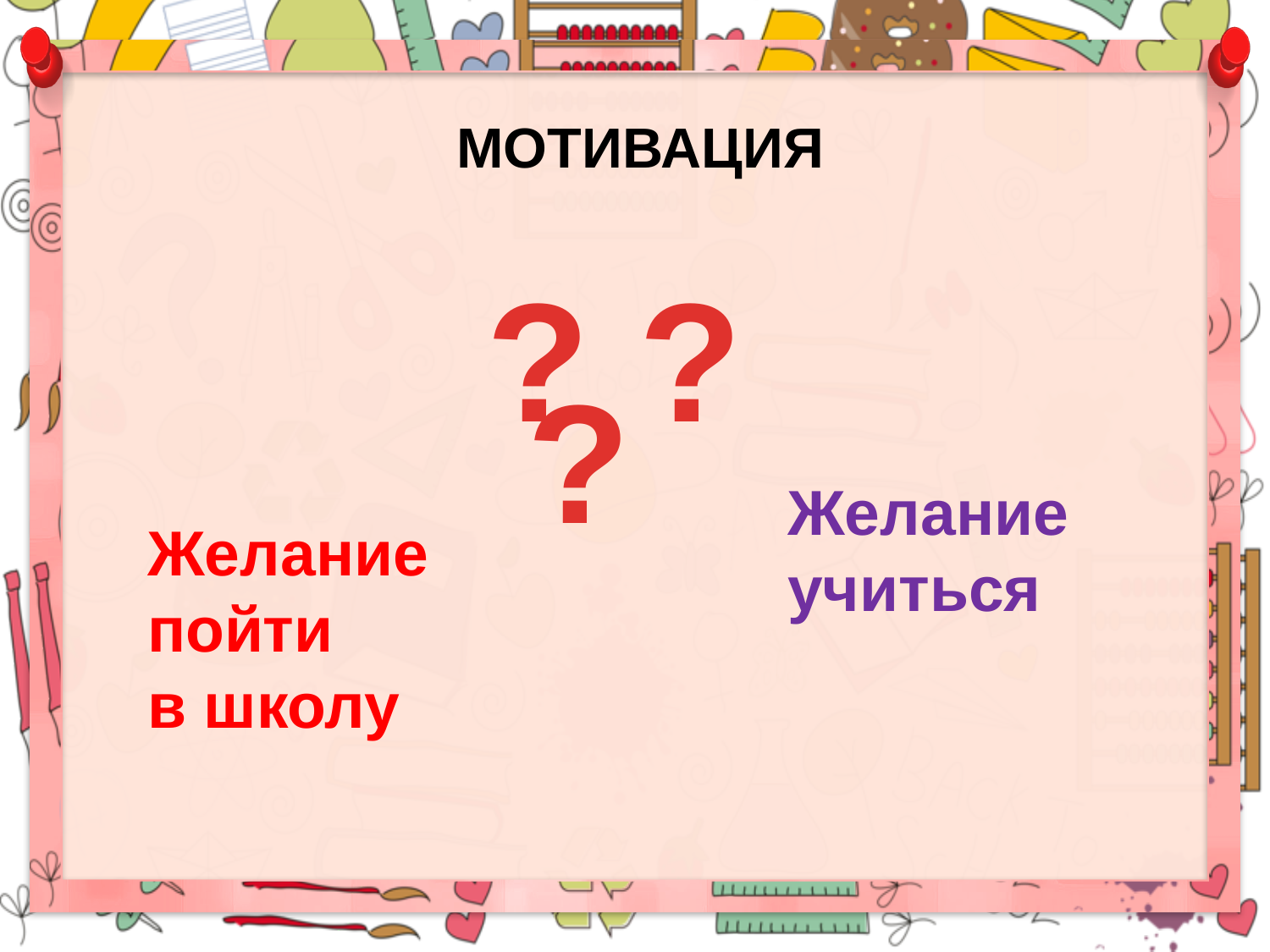

МОТИВАЦИЯ
? ?

  ?
Желание
учиться
Желание
пойти
в школу